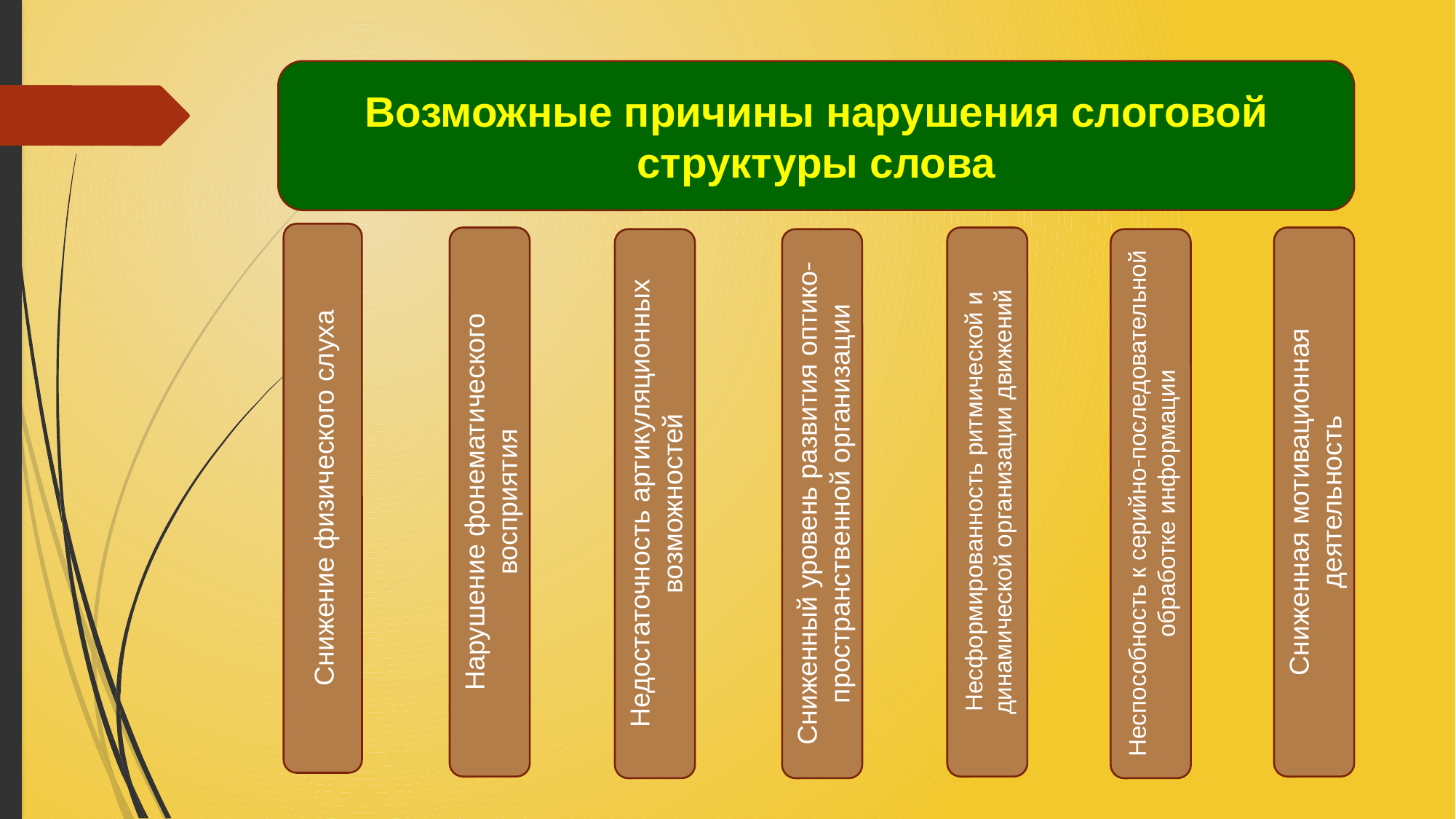

Возможные причины нарушения слоговой структуры слова
#
Снижение физического слуха
Нарушение фонематического восприятия
Несформированность ритмической и динамической организации движений
Сниженная мотивационная деятельность
Недостаточность артикуляционных возможностей
Сниженный уровень развития оптико-пространственной организации
Неспособность к серийно-последовательной обработке информации